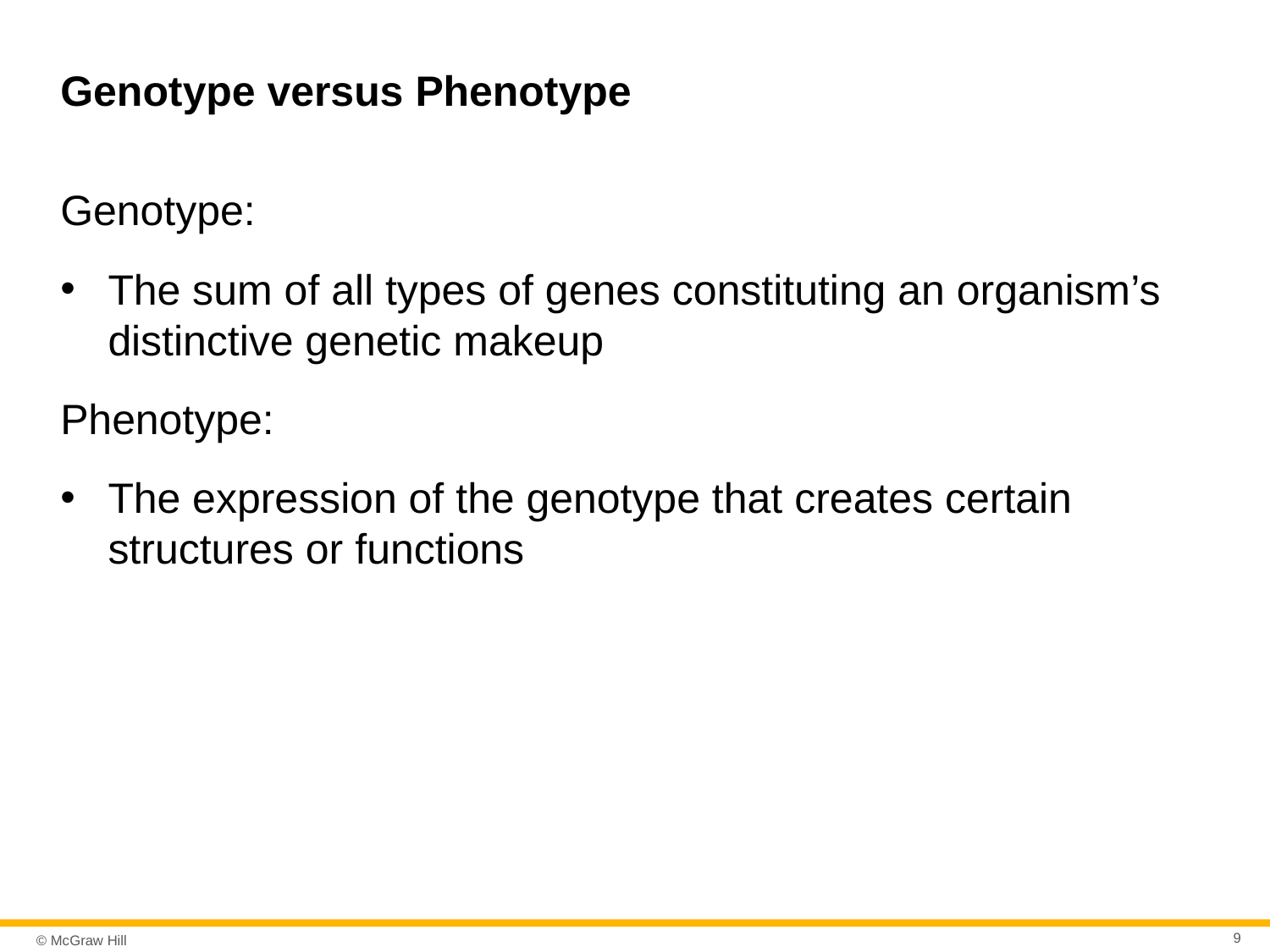

# Genotype versus Phenotype
Genotype:
The sum of all types of genes constituting an organism’s distinctive genetic makeup
Phenotype:
The expression of the genotype that creates certain structures or functions